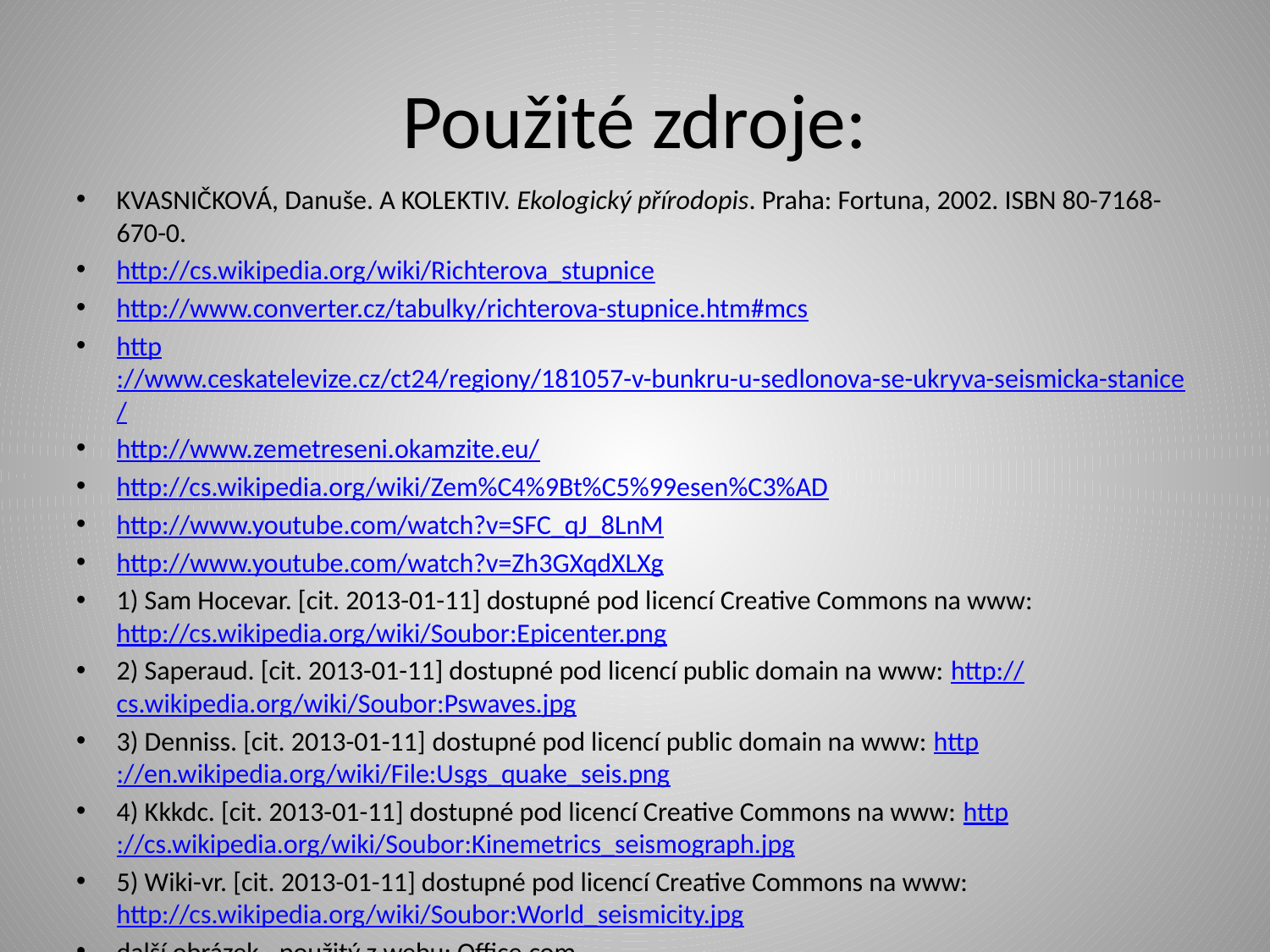

# Použité zdroje:
KVASNIČKOVÁ, Danuše. A KOLEKTIV. Ekologický přírodopis. Praha: Fortuna, 2002. ISBN 80-7168-670-0.
http://cs.wikipedia.org/wiki/Richterova_stupnice
http://www.converter.cz/tabulky/richterova-stupnice.htm#mcs
http://www.ceskatelevize.cz/ct24/regiony/181057-v-bunkru-u-sedlonova-se-ukryva-seismicka-stanice/
http://www.zemetreseni.okamzite.eu/
http://cs.wikipedia.org/wiki/Zem%C4%9Bt%C5%99esen%C3%AD
http://www.youtube.com/watch?v=SFC_qJ_8LnM
http://www.youtube.com/watch?v=Zh3GXqdXLXg
1) Sam Hocevar. [cit. 2013-01-11] dostupné pod licencí Creative Commons na www:  http://cs.wikipedia.org/wiki/Soubor:Epicenter.png
2) Saperaud. [cit. 2013-01-11] dostupné pod licencí public domain na www: http://cs.wikipedia.org/wiki/Soubor:Pswaves.jpg
3) Denniss. [cit. 2013-01-11] dostupné pod licencí public domain na www: http://en.wikipedia.org/wiki/File:Usgs_quake_seis.png
4) Kkkdc. [cit. 2013-01-11] dostupné pod licencí Creative Commons na www: http://cs.wikipedia.org/wiki/Soubor:Kinemetrics_seismograph.jpg
5) Wiki-vr. [cit. 2013-01-11] dostupné pod licencí Creative Commons na www: http://cs.wikipedia.org/wiki/Soubor:World_seismicity.jpg
další obrázek - použitý z webu: Office.com